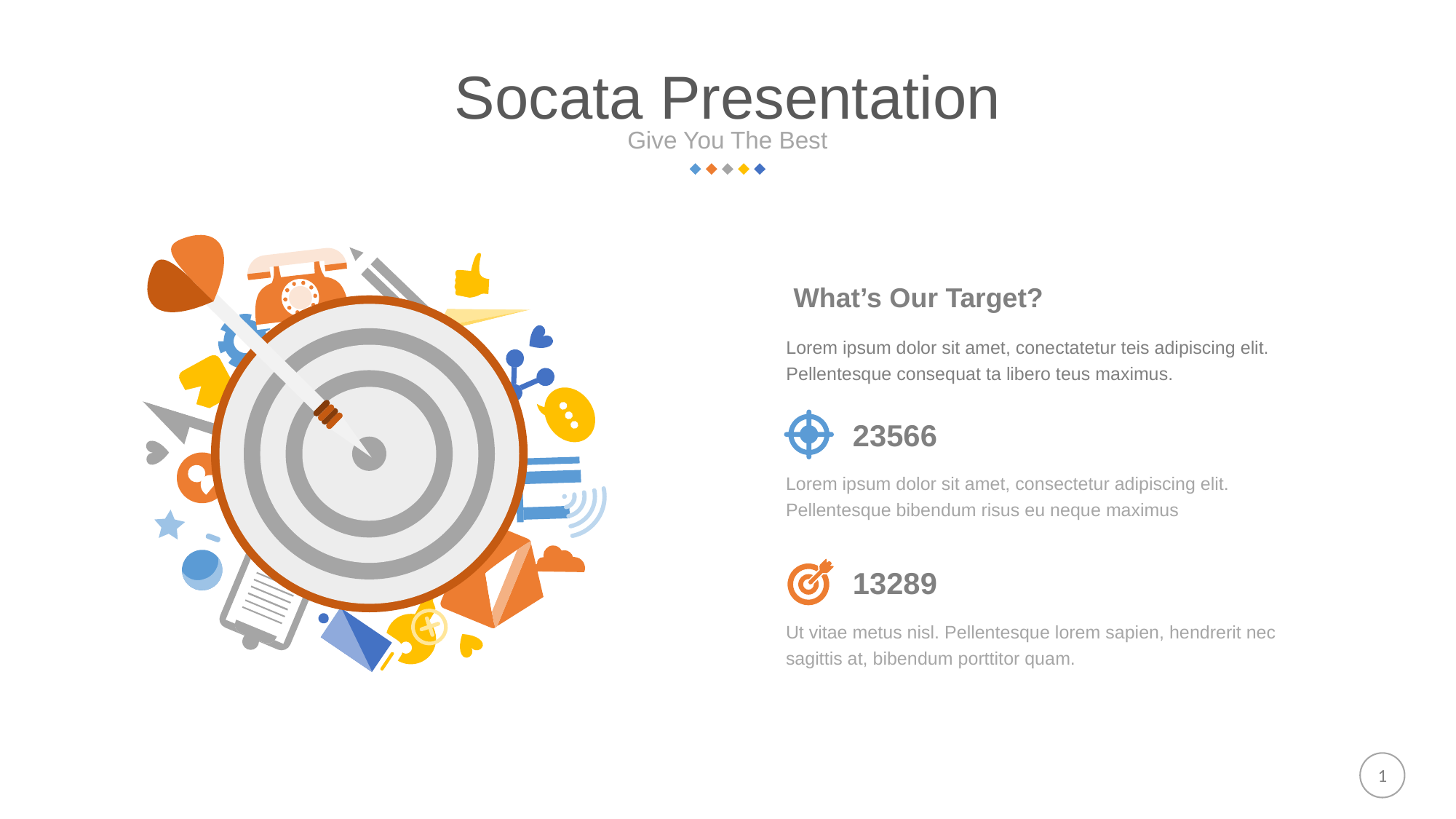

Socata Presentation
Give You The Best

What’s Our Target?
Lorem ipsum dolor sit amet, conectatetur teis adipiscing elit. Pellentesque consequat ta libero teus maximus.

23566
Lorem ipsum dolor sit amet, consectetur adipiscing elit. Pellentesque bibendum risus eu neque maximus
13289

Ut vitae metus nisl. Pellentesque lorem sapien, hendrerit nec sagittis at, bibendum porttitor quam.